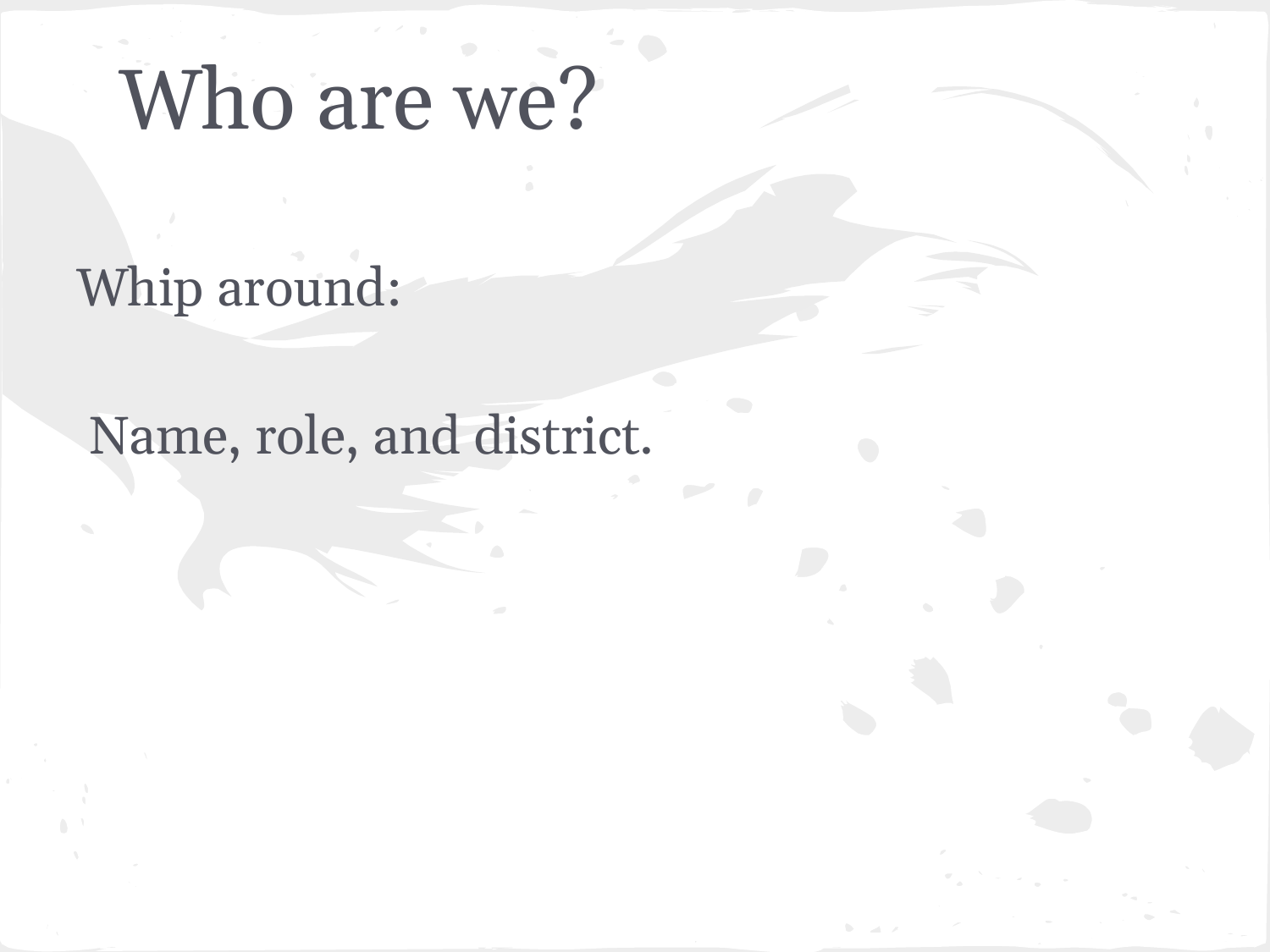

# Who are we?
Whip around:

 Name, role, and district.